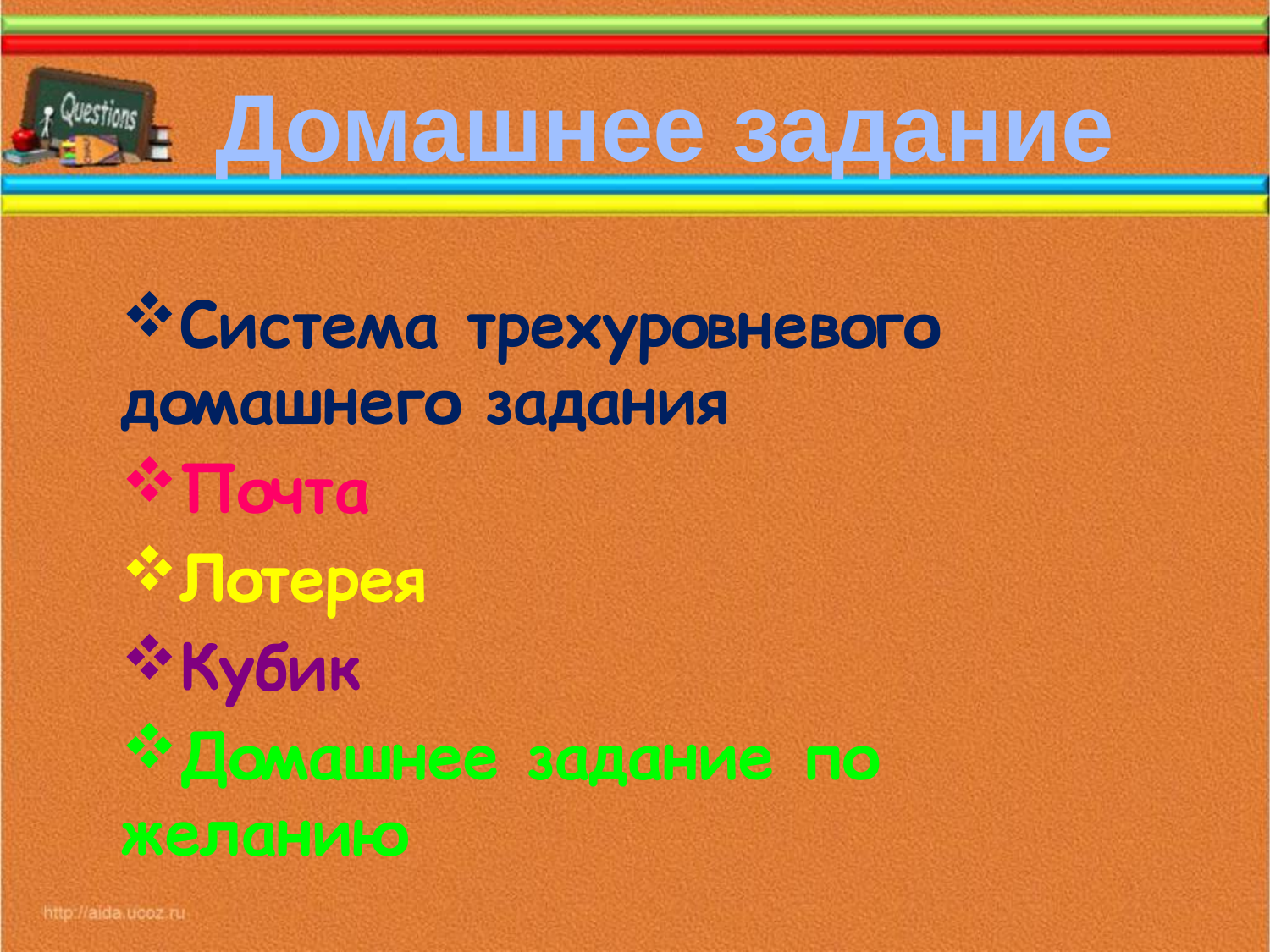

Домашнее задание
Система трехуровневого домашнего задания
Почта
Лотерея
Кубик
Домашнее задание по желанию